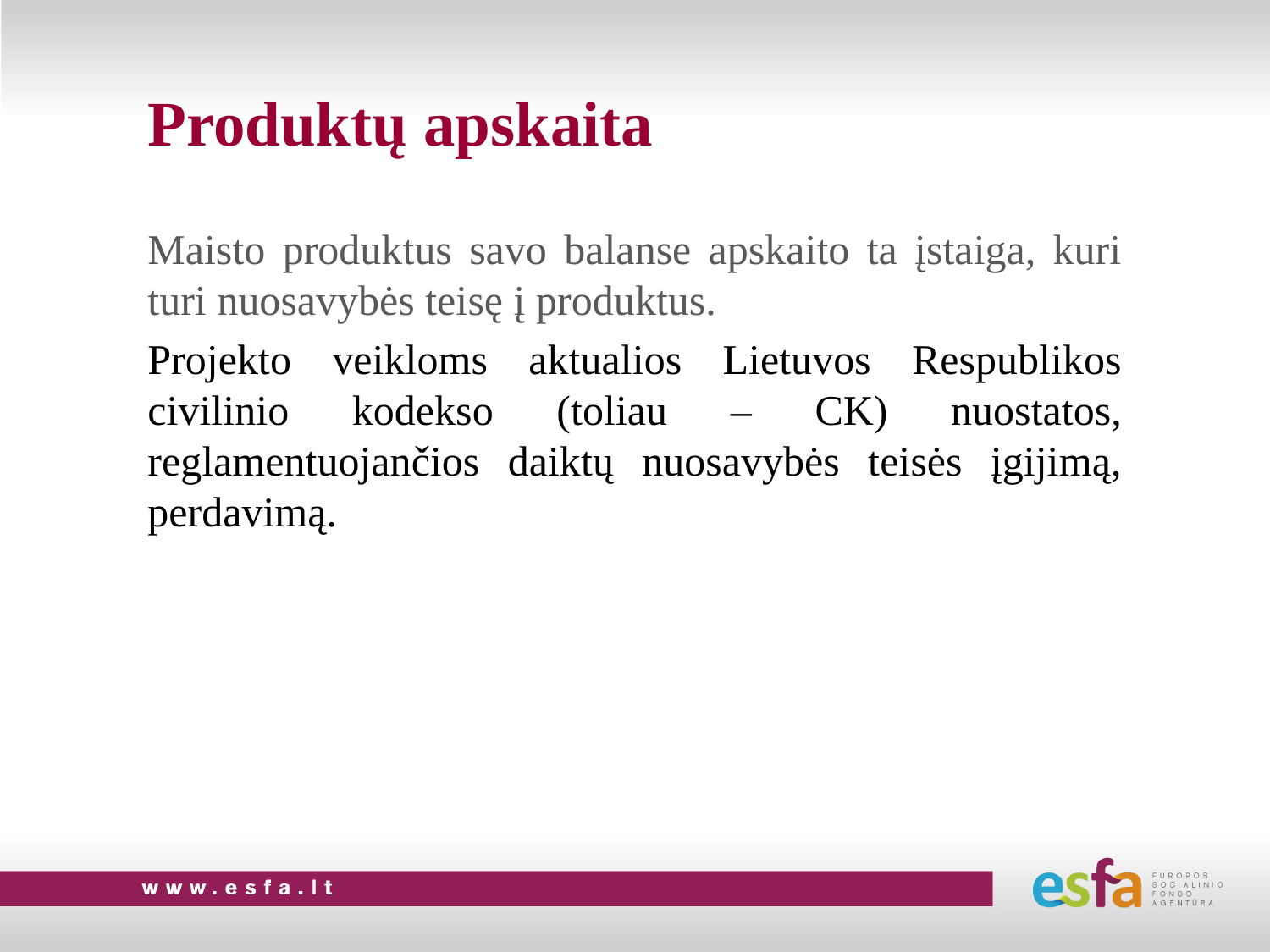

# Produktų apskaita
Maisto produktus savo balanse apskaito ta įstaiga, kuri turi nuosavybės teisę į produktus.
Projekto veikloms aktualios Lietuvos Respublikos civilinio kodekso (toliau – CK) nuostatos, reglamentuojančios daiktų nuosavybės teisės įgijimą, perdavimą.